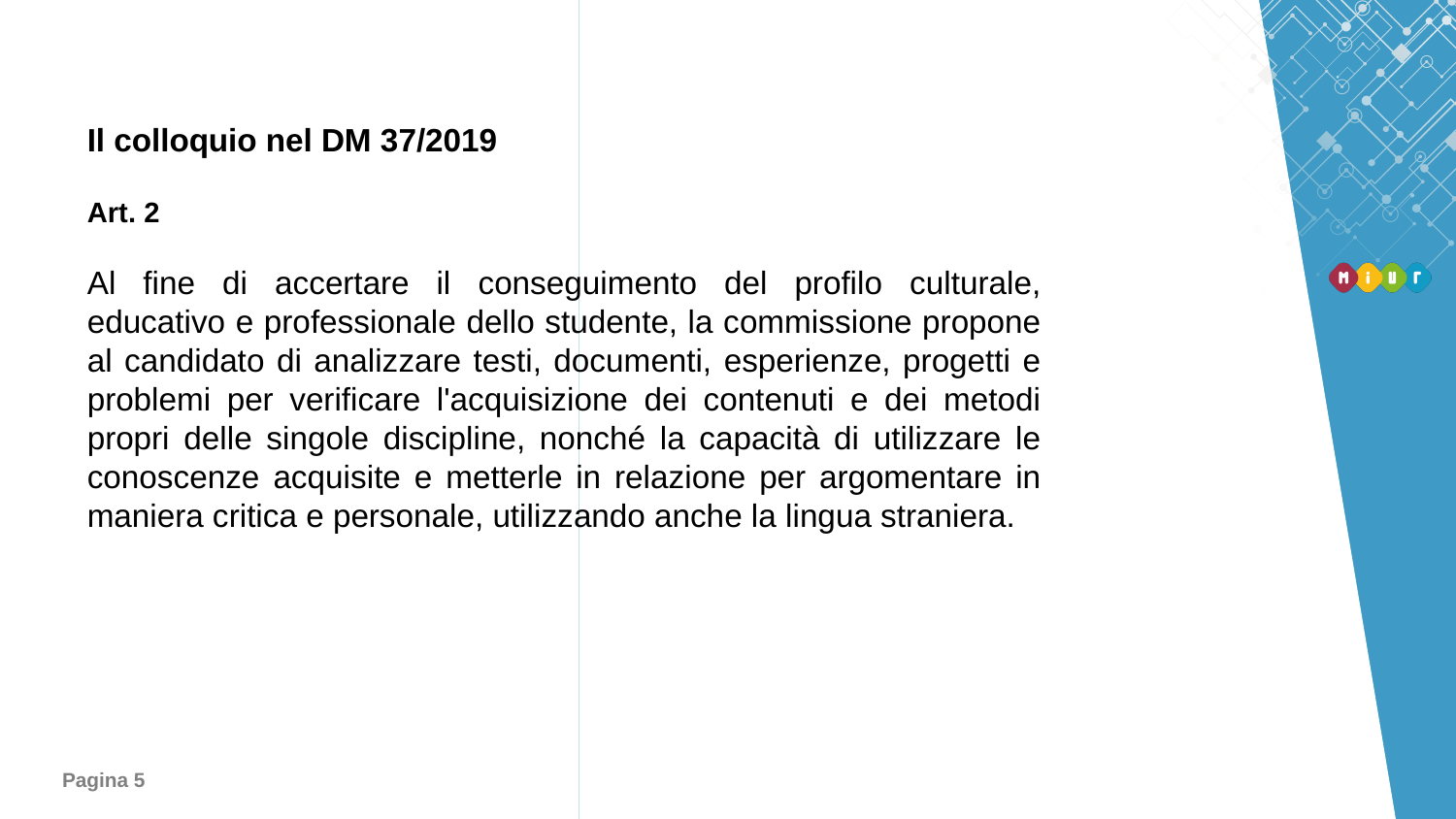

Il colloquio nel DM 37/2019
Art. 2

Al fine di accertare il conseguimento del profilo culturale, educativo e professionale dello studente, la commissione propone al candidato di analizzare testi, documenti, esperienze, progetti e problemi per verificare l'acquisizione dei contenuti e dei metodi propri delle singole discipline, nonché la capacità di utilizzare le conoscenze acquisite e metterle in relazione per argomentare in maniera critica e personale, utilizzando anche la lingua straniera.